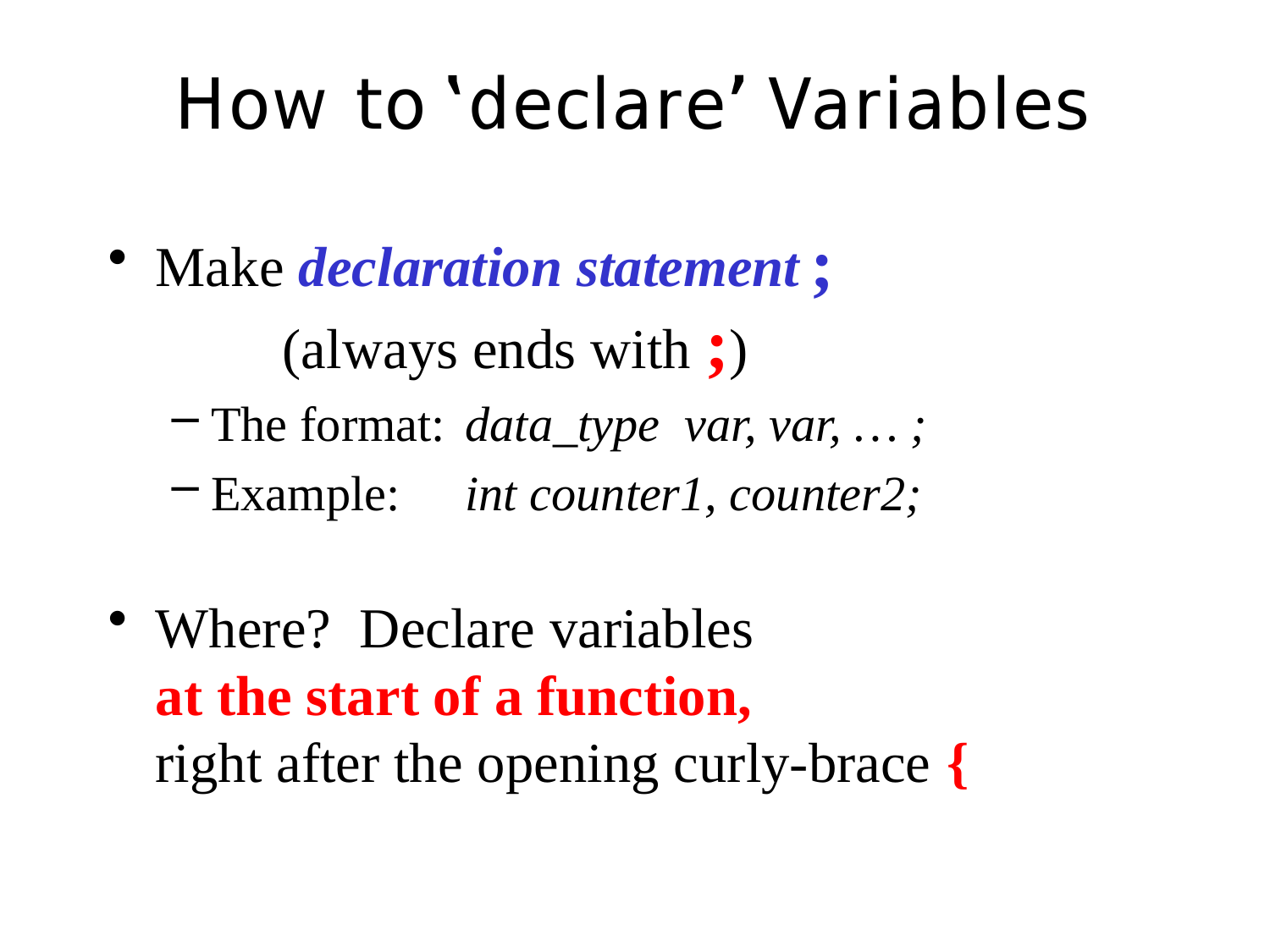

# How to ‘declare’ Variables
;
Make declaration statement
	(always ends with ;)
The format:	data_type  var, var, … ;
Example: 	int counter1, counter2;
Where?  Declare variables
at the start of a function,
right after the opening curly-brace {